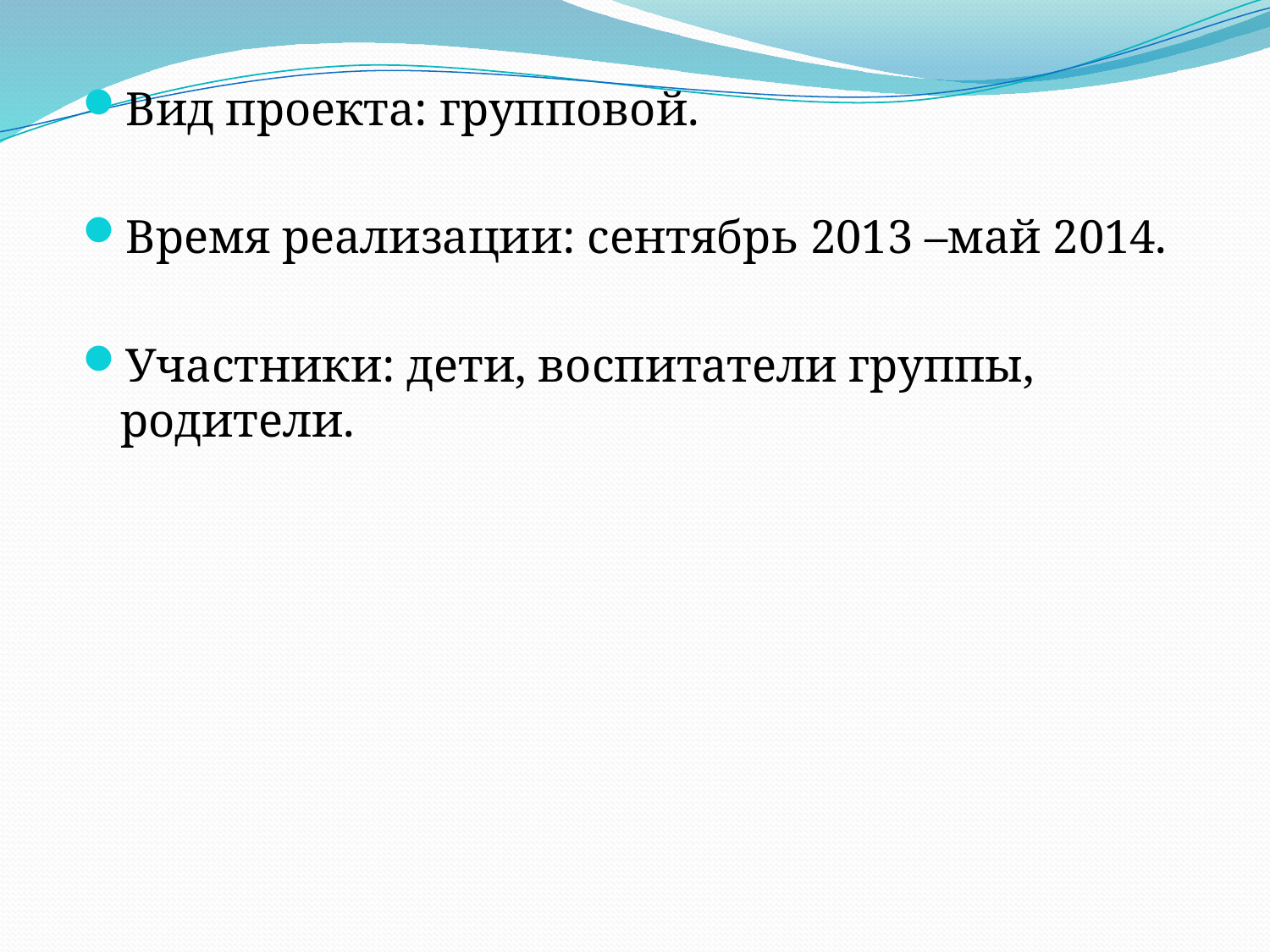

Вид проекта: групповой.

Время реализации: сентябрь 2013 –май 2014.

Участники: дети, воспитатели группы, родители.